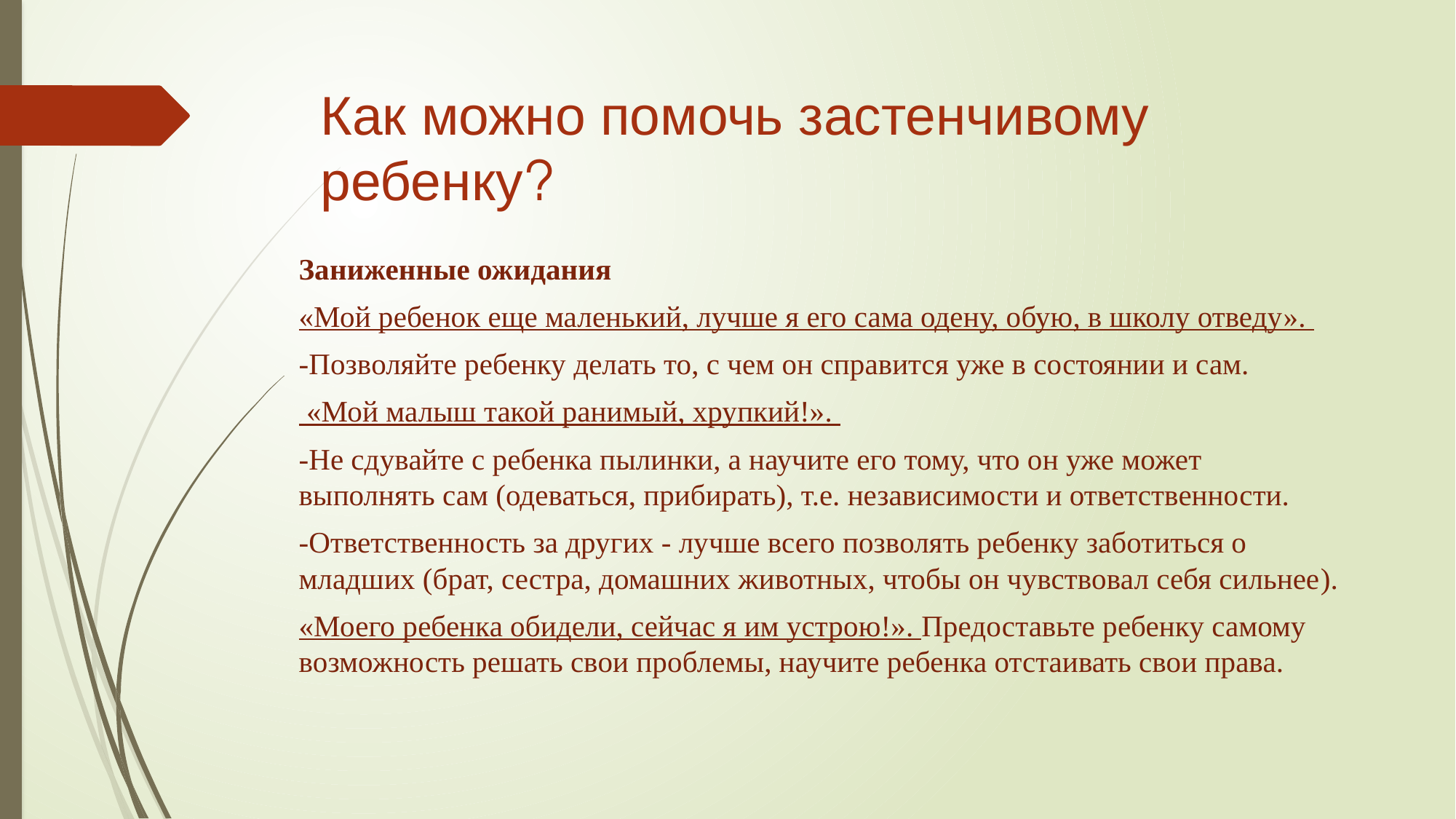

# Как можно помочь застенчивому ребенку?
Заниженные ожидания
«Мой ребенок еще маленький, лучше я его сама одену, обую, в школу отведу».
-Позволяйте ребенку делать то, с чем он справится уже в состоянии и сам.
 «Мой малыш такой ранимый, хрупкий!».
-Не сдувайте с ребенка пылинки, а научите его тому, что он уже может выполнять сам (одеваться, прибирать), т.е. независимости и ответственности.
-Ответственность за других - лучше всего позволять ребенку заботиться о младших (брат, сестра, домашних животных, чтобы он чувствовал себя сильнее).
«Моего ребенка обидели, сейчас я им устрою!». Предоставьте ребенку самому возможность решать свои проблемы, научите ребенка отстаивать свои права.